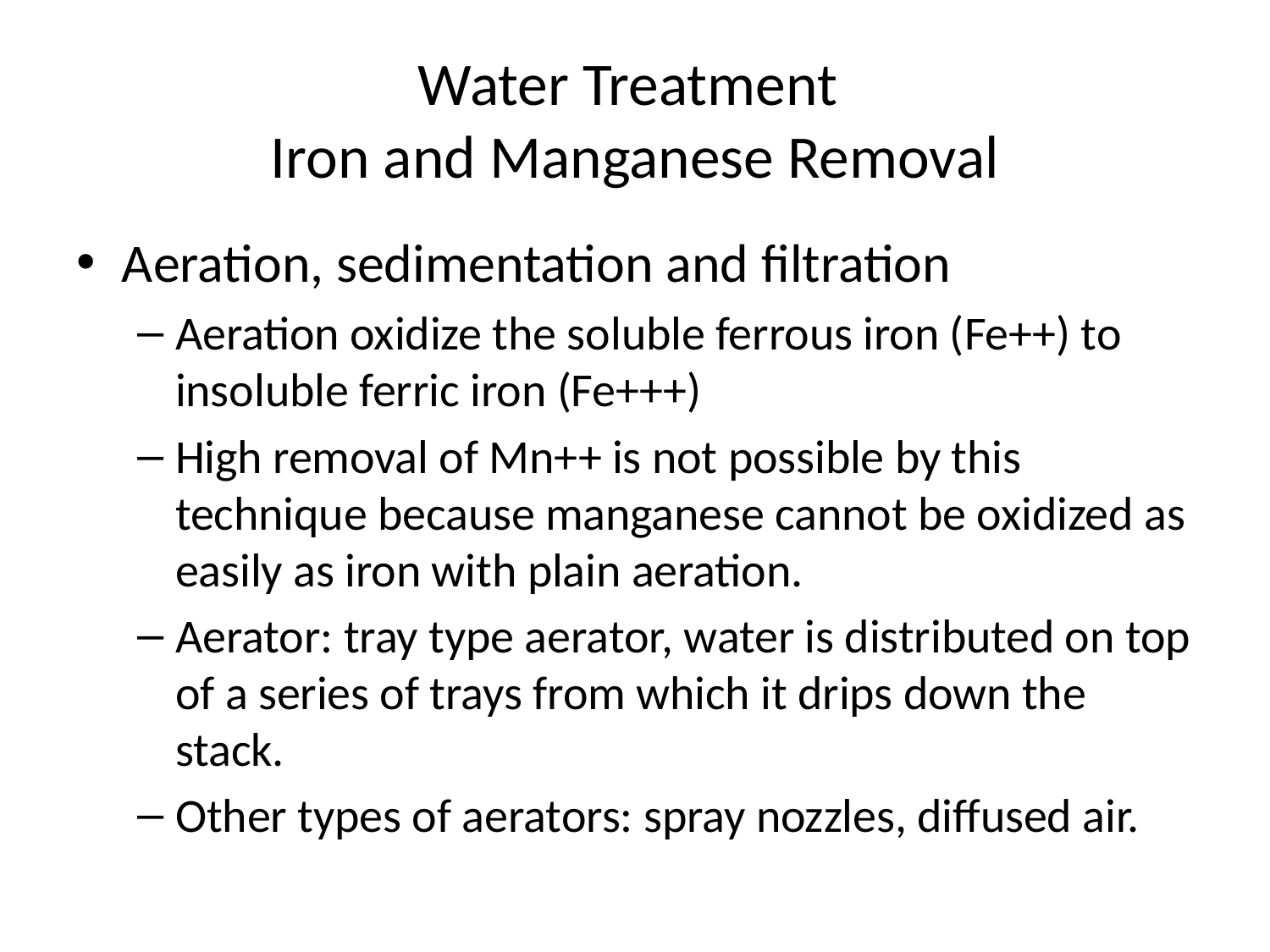

# Water Treatment Iron and Manganese Removal
Aeration, sedimentation and filtration
Aeration oxidize the soluble ferrous iron (Fe++) to insoluble ferric iron (Fe+++)
High removal of Mn++ is not possible by this technique because manganese cannot be oxidized as easily as iron with plain aeration.
Aerator: tray type aerator, water is distributed on top of a series of trays from which it drips down the stack.
Other types of aerators: spray nozzles, diffused air.